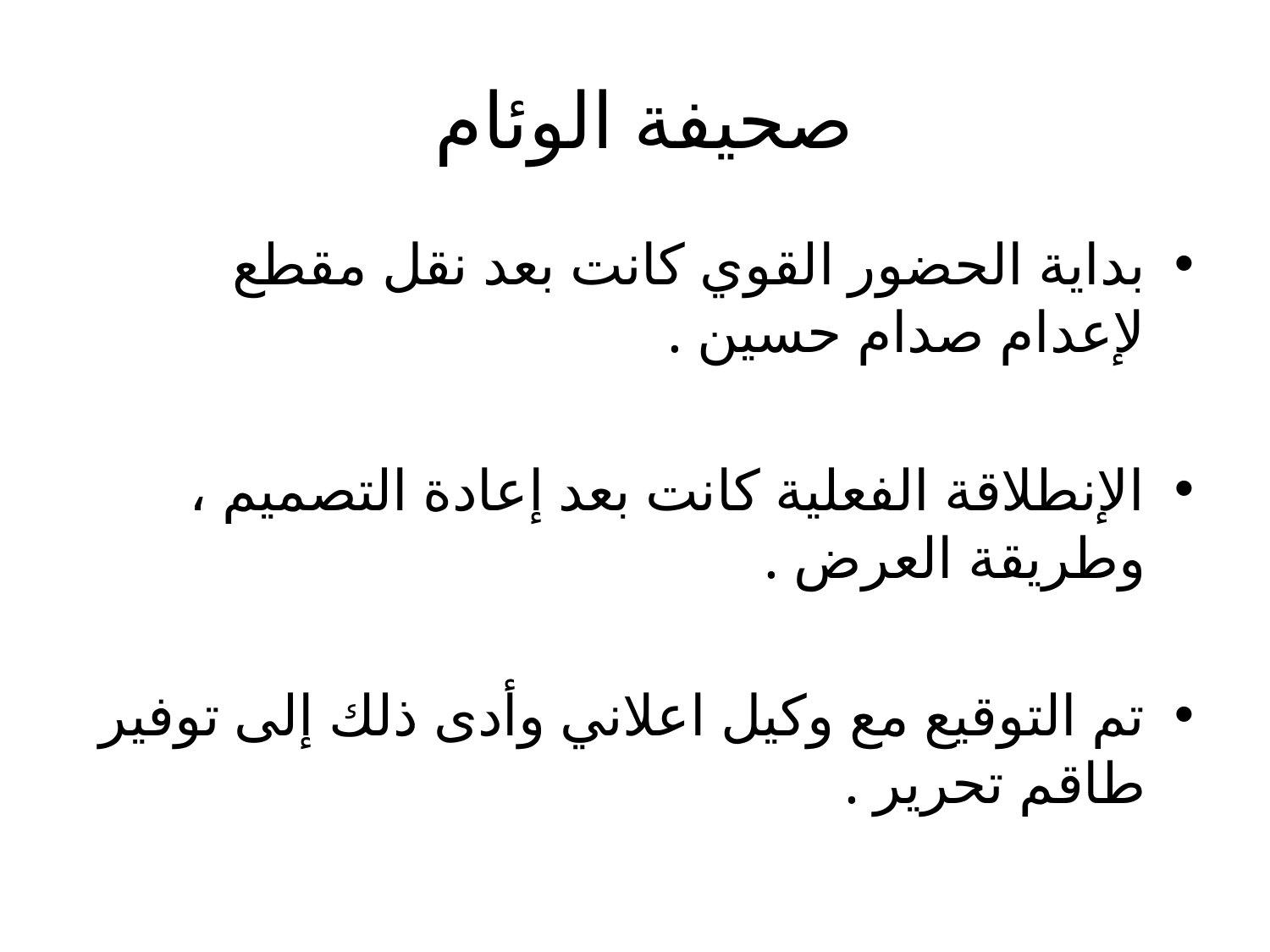

# صحيفة الوئام
بداية الحضور القوي كانت بعد نقل مقطع لإعدام صدام حسين .

الإنطلاقة الفعلية كانت بعد إعادة التصميم ، وطريقة العرض .

تم التوقيع مع وكيل اعلاني وأدى ذلك إلى توفير طاقم تحرير .